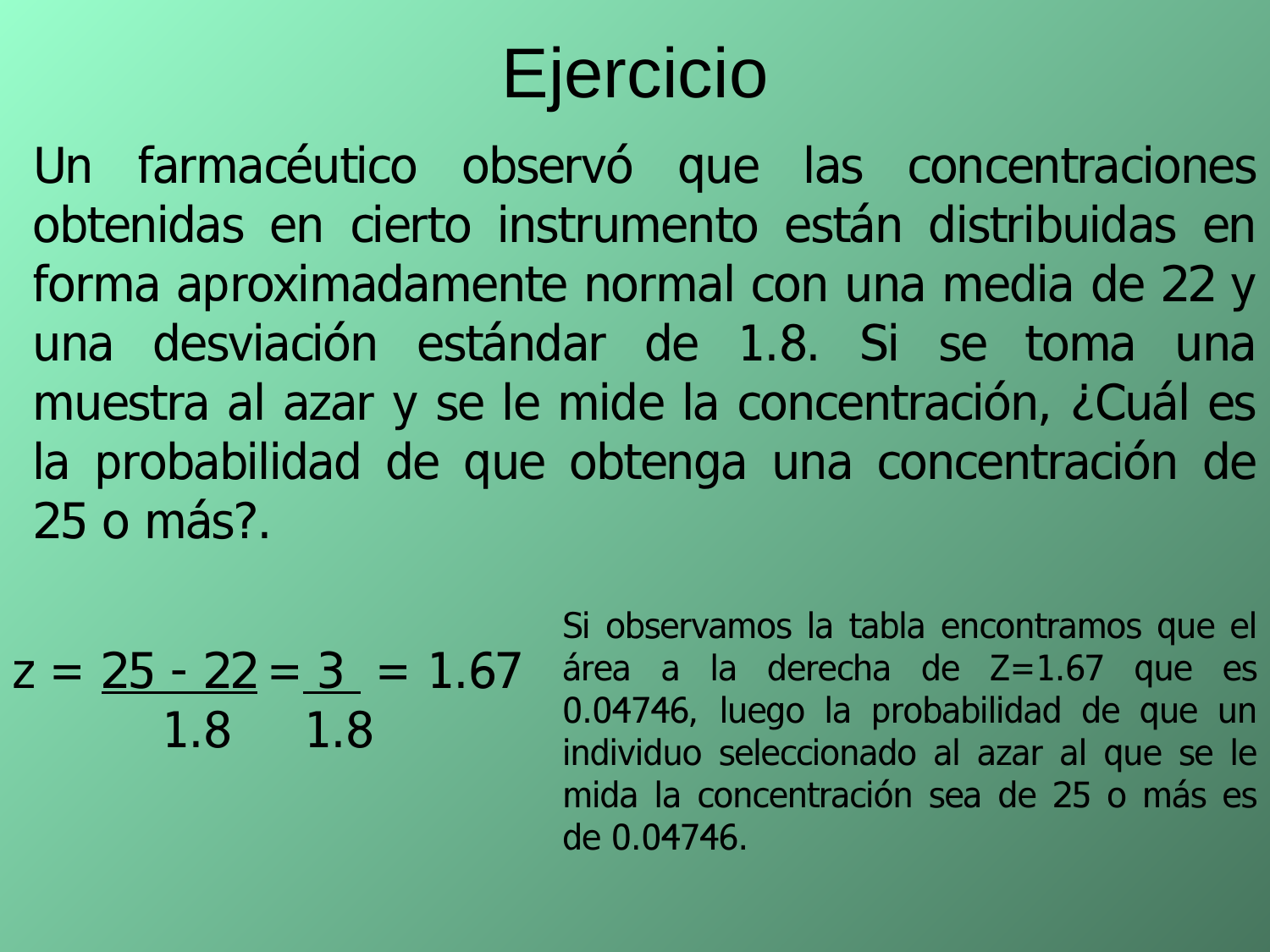

# Ejercicio
Un farmacéutico observó que las concentraciones obtenidas en cierto instrumento están distribuidas en forma aproximadamente normal con una media de 22 y una desviación estándar de 1.8. Si se toma una muestra al azar y se le mide la concentración, ¿Cuál es la probabilidad de que obtenga una concentración de 25 o más?.
Si observamos la tabla encontramos que el área a la derecha de Z=1.67 que es 0.04746, luego la probabilidad de que un individuo seleccionado al azar al que se le mida la concentración sea de 25 o más es de 0.04746.
z = 25 - 22	= 3  = 1.67
1.8	 1.8